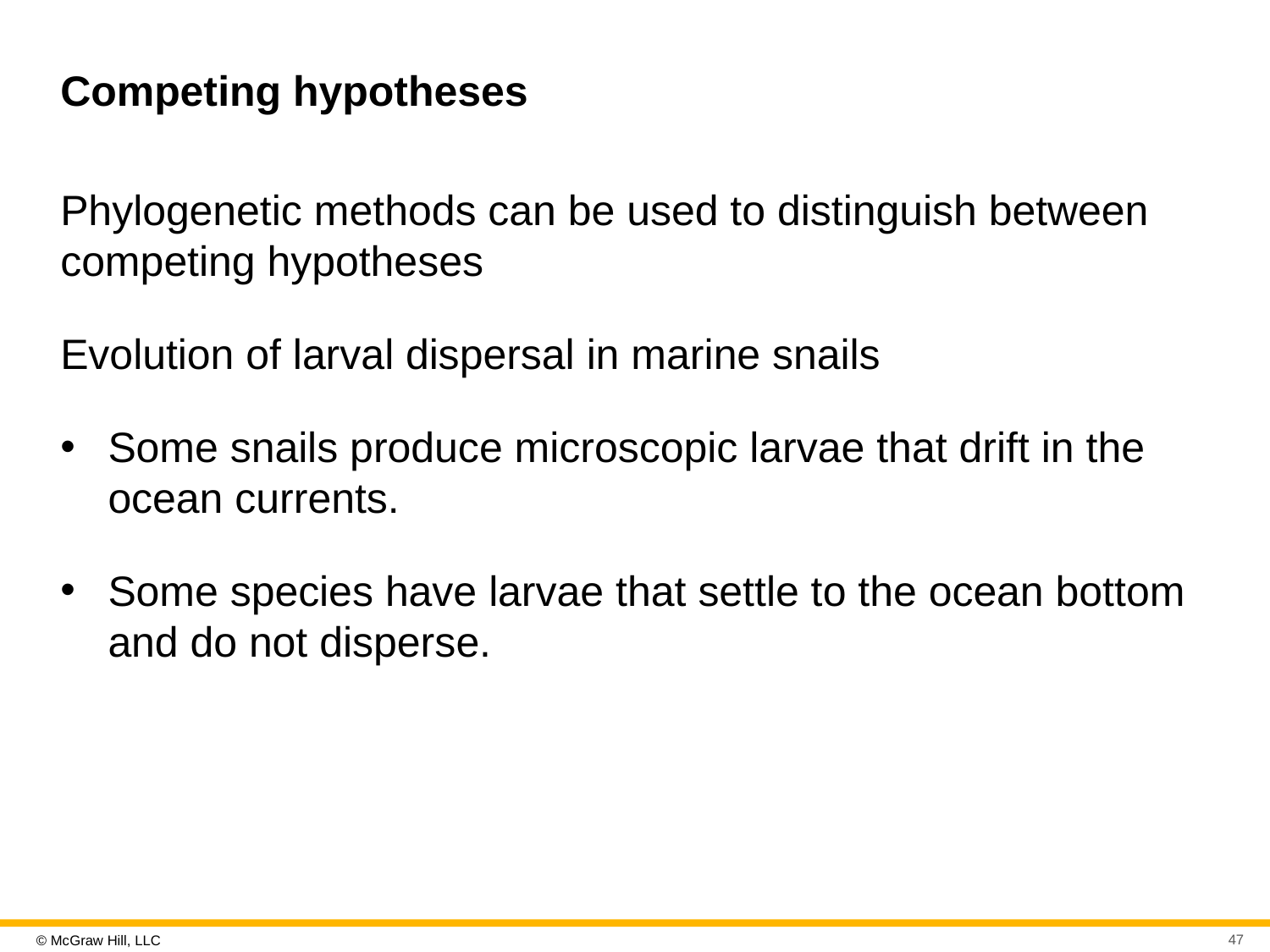

# Competing hypotheses
Phylogenetic methods can be used to distinguish between competing hypotheses
Evolution of larval dispersal in marine snails
Some snails produce microscopic larvae that drift in the ocean currents.
Some species have larvae that settle to the ocean bottom and do not disperse.
47